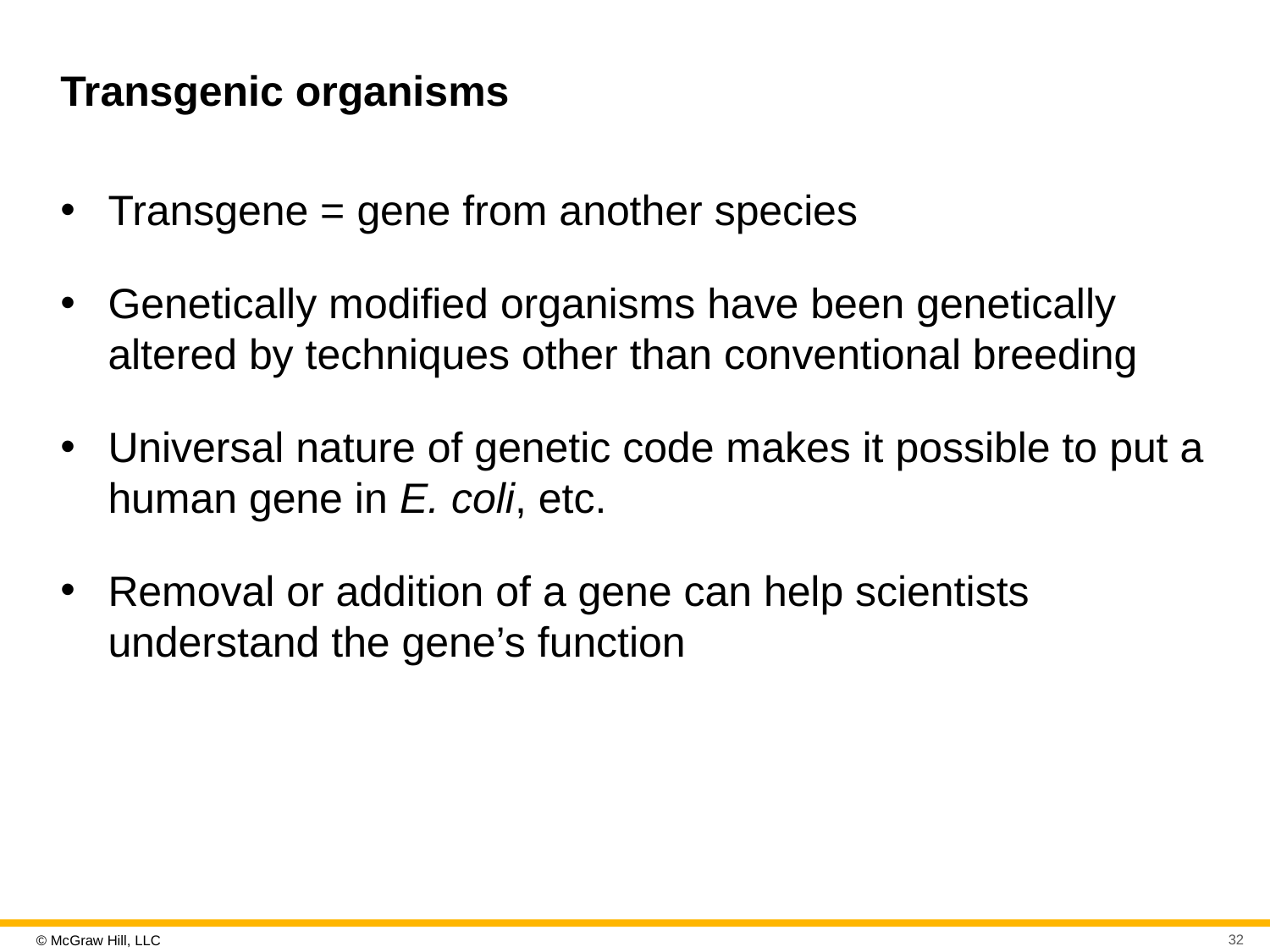

# Transgenic organisms
Transgene = gene from another species
Genetically modified organisms have been genetically altered by techniques other than conventional breeding
Universal nature of genetic code makes it possible to put a human gene in E. coli, etc.
Removal or addition of a gene can help scientists understand the gene’s function
32